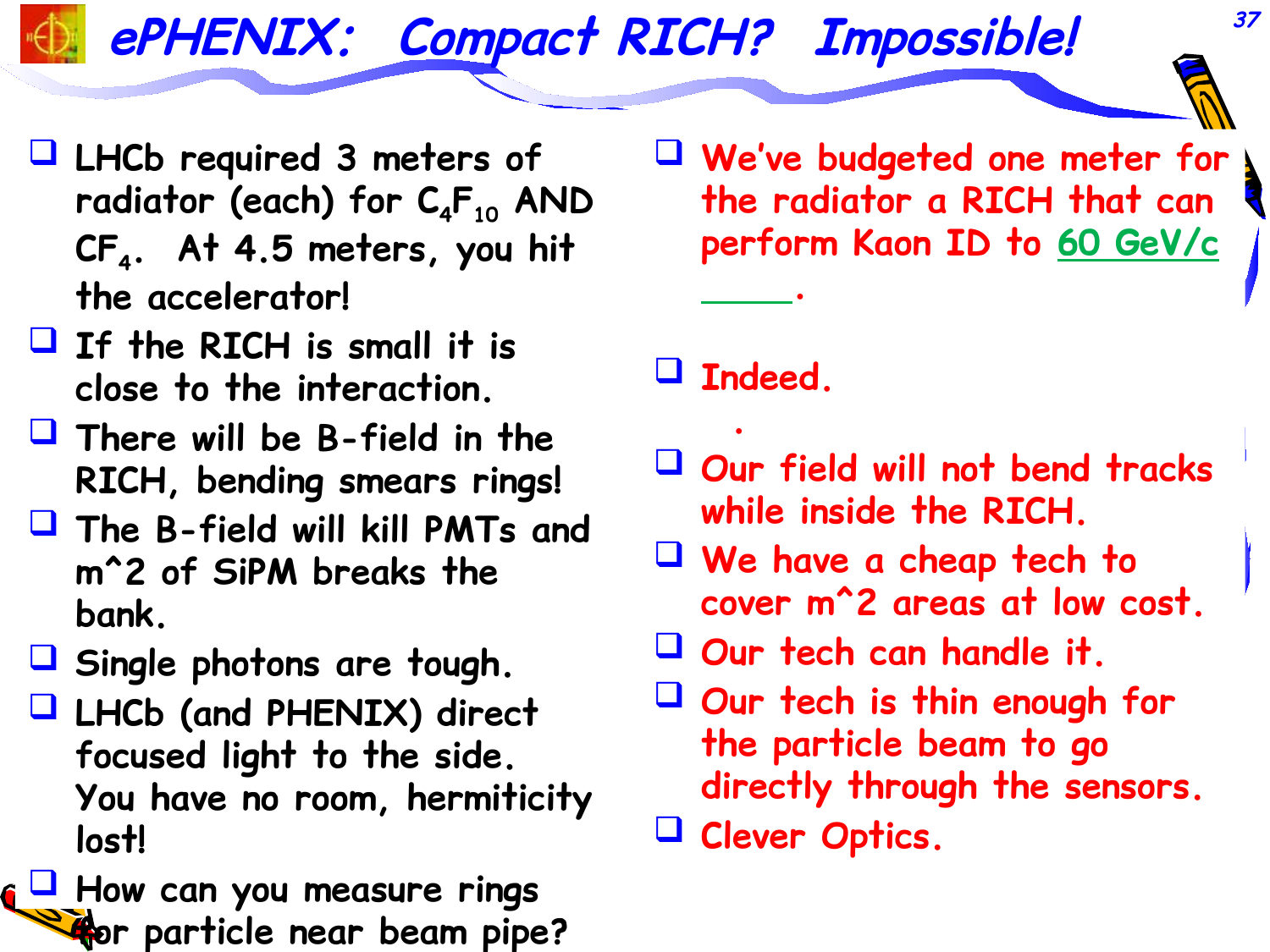

37
# ePHENIX:  Compact RICH?  Impossible!
LHCb required 3 meters of radiator (each) for C4F10 AND CF4.  At 4.5 meters, you hit the accelerator!
If the RICH is small it is close to the interaction.
There will be B-field in the RICH, bending smears rings!
The B-field will kill PMTs and m^2 of SiPM breaks the bank.
Single photons are tough.
LHCb (and PHENIX) direct focused light to the side.  You have no room, hermiticity lost!
How can you measure rings for particle near beam pipe?
We’ve budgeted one meter for the radiator a RICH that can perform Kaon ID to 60 GeV/c       .
Indeed.                             .
Our field will not bend tracks while inside the RICH.
We have a cheap tech to cover m^2 areas at low cost.
Our tech can handle it.
Our tech is thin enough for the particle beam to go directly through the sensors.
Clever Optics.